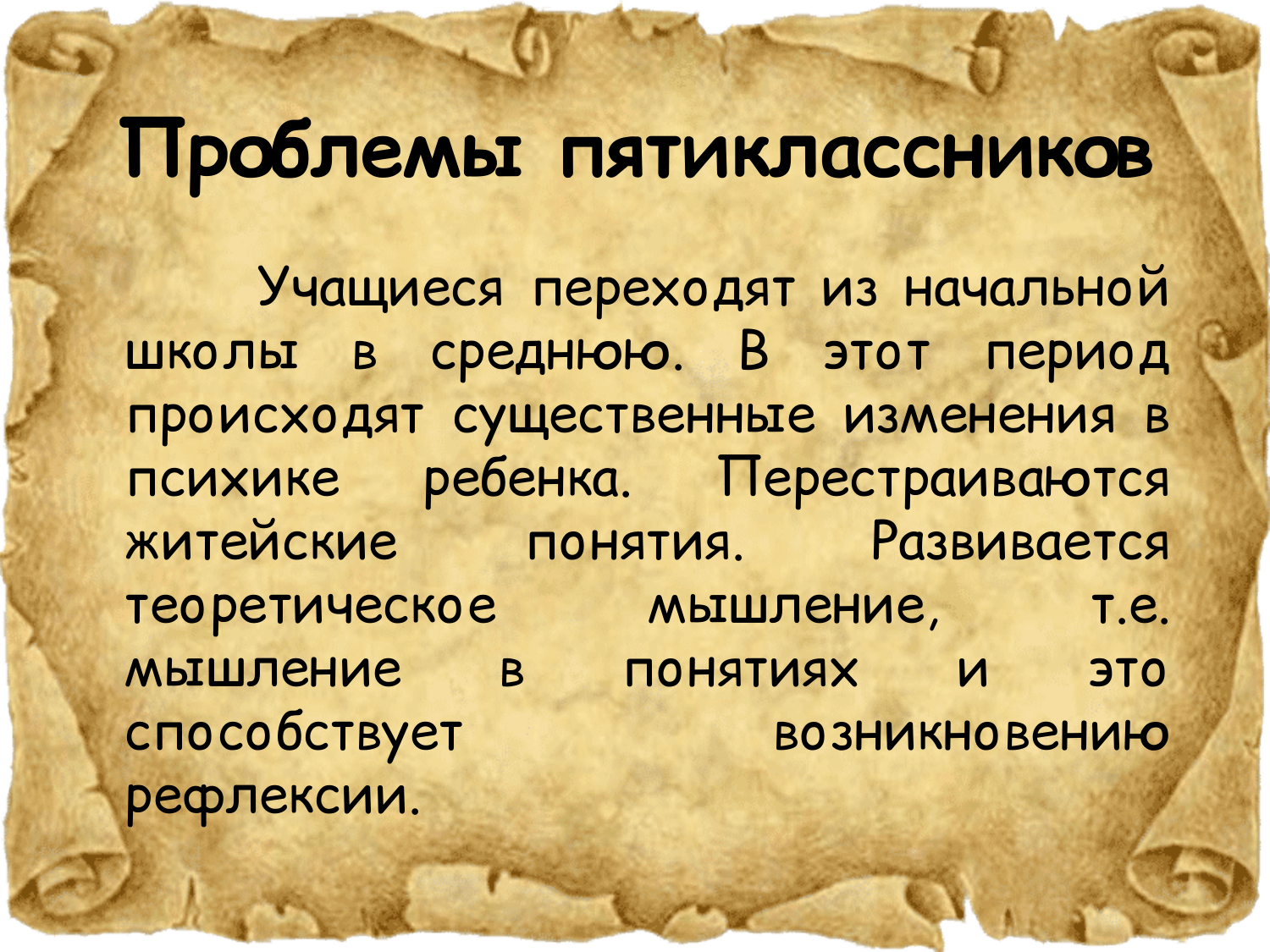

# Проблемы пятиклассников
       Учащиеся переходят из начальной школы в среднюю. В этот период происходят существенные изменения в психике ребенка. Перестраиваются житейские понятия. Развивается теоретическое мышление, т.е. мышление в понятиях и это способствует возникновению рефлексии.